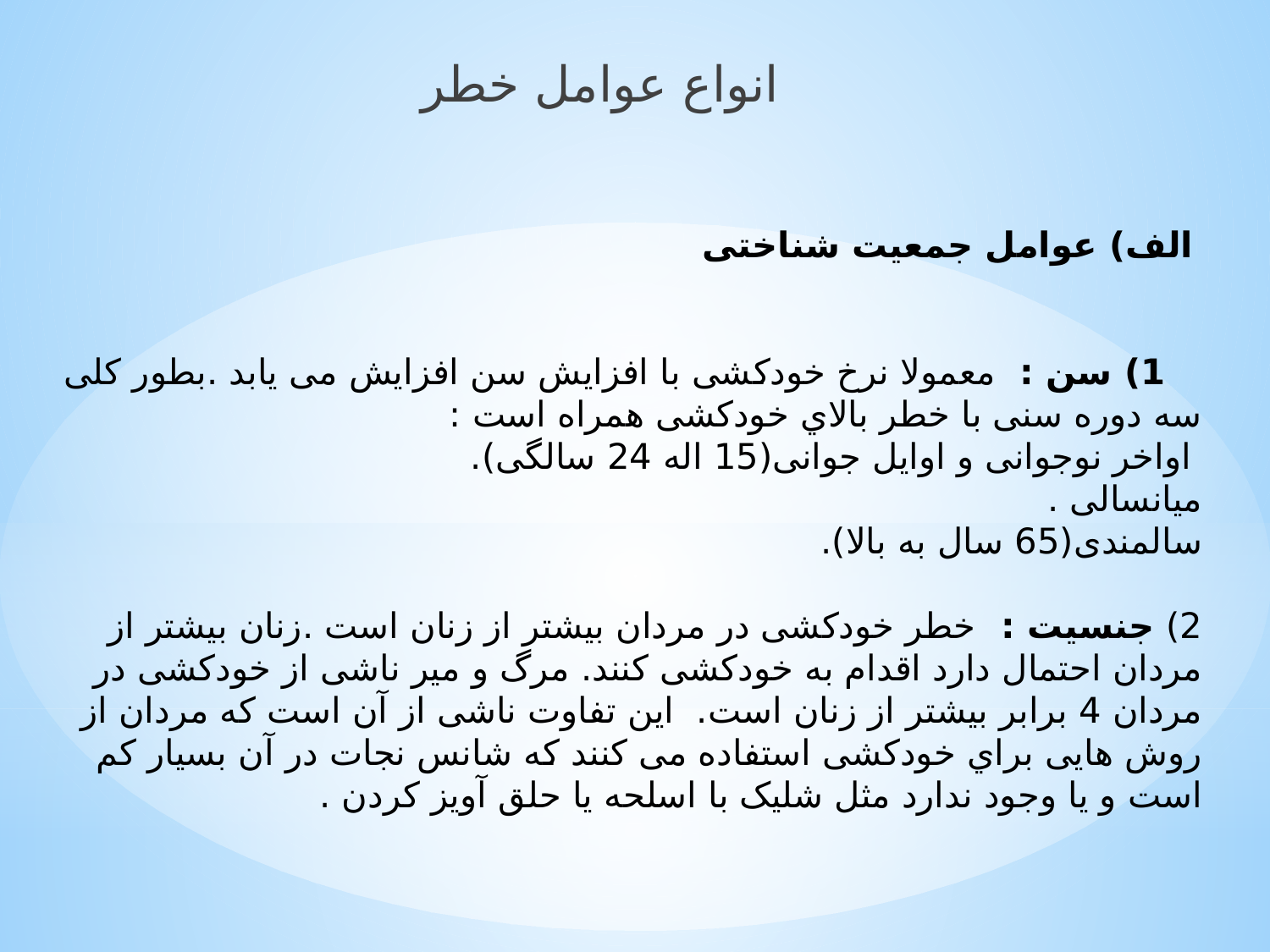

انواع عوامل خطر
# اﻟﻒ) ﻋﻮاﻣﻞ ﺟﻤﻌﯿﺖ ﺷﻨﺎﺧﺘﯽ 1) ﺳﻦ :  ﻣﻌﻤﻮﻻ ﻧﺮخ ﺧﻮدﮐﺸﯽ ﺑﺎ اﻓﺰاﯾﺶ ﺳﻦ اﻓﺰاﯾﺶ ﻣﯽ ﯾﺎﺑﺪ .ﺑﻄﻮر ﮐﻠﯽ ﺳﻪ دوره ﺳﻨﯽ ﺑﺎ ﺧﻄﺮ ﺑﺎﻻي ﺧﻮدﮐﺸﯽ ﻫﻤﺮاه اﺳﺖ : اواخر نوجوانی و اوایل جوانی(15 اله 24 سالگی). میانسالی . سالمندی(65 سال به بالا). 2) ﺟﻨﺴﯿﺖ :  ﺧﻄﺮ ﺧﻮدﮐﺸﯽ در ﻣﺮدان ﺑﯿﺸﺘﺮ از زﻧﺎن اﺳﺖ .زﻧﺎن ﺑﯿﺸﺘﺮ از ﻣﺮدان اﺣﺘﻤﺎل دارد اﻗﺪام ﺑﻪ ﺧﻮدﮐﺸﯽ ﮐﻨﻨﺪ. مرگ و میر ناشی از خودکشی در مردان 4 برابر بیشتر از زنان است.  اﯾﻦ ﺗﻔﺎوت ﻧﺎﺷﯽ از آن اﺳﺖ ﮐﻪ ﻣﺮدان از روش ﻫﺎﯾﯽ ﺑﺮاي ﺧﻮدﮐﺸﯽ اﺳﺘﻔﺎده ﻣﯽ ﮐﻨﻨﺪ ﮐﻪ ﺷﺎﻧﺲ ﻧﺠﺎت در آن ﺑﺴﯿﺎر ﮐﻢ اﺳﺖ و ﯾﺎ وﺟﻮد ﻧﺪارد ﻣﺜﻞ ﺷﻠﯿﮏ ﺑﺎ اﺳﻠﺤﻪ ﯾﺎ ﺣﻠﻖ آوﯾﺰ ﮐﺮدن .